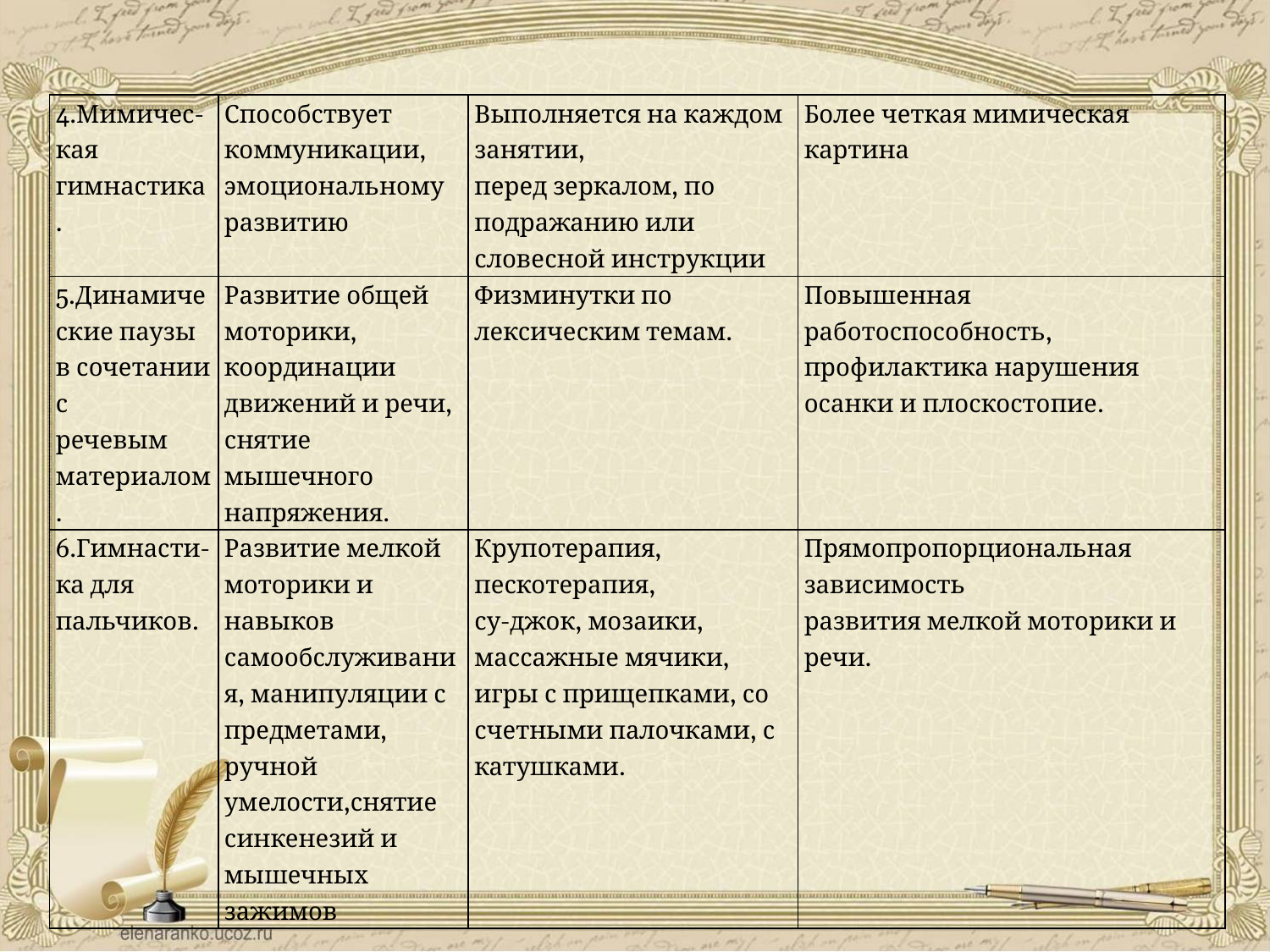

| 4.Мимичес- кая гимнастика. | Способствует коммуникации, эмоциональному развитию | Выполняется на каждом занятии, перед зеркалом, по подражанию или словесной инструкции | Более четкая мимическая картина |
| --- | --- | --- | --- |
| 5.Динамические паузы в сочетании с речевым материалом. | Развитие общей моторики, координации движений и речи, снятие мышечного напряжения. | Физминутки по лексическим темам. | Повышенная работоспособность, профилактика нарушения осанки и плоскостопие. |
| 6.Гимнасти-ка для пальчиков. | Развитие мелкой моторики и навыков самообслуживания, манипуляции с предметами, ручной умелости,снятие синкенезий и мышечных зажимов | Крупотерапия, пескотерапия, су-джок, мозаики, массажные мячики, игры с прищепками, со счетными палочками, с катушками. | Прямопропорциональная зависимость развития мелкой моторики и речи. |